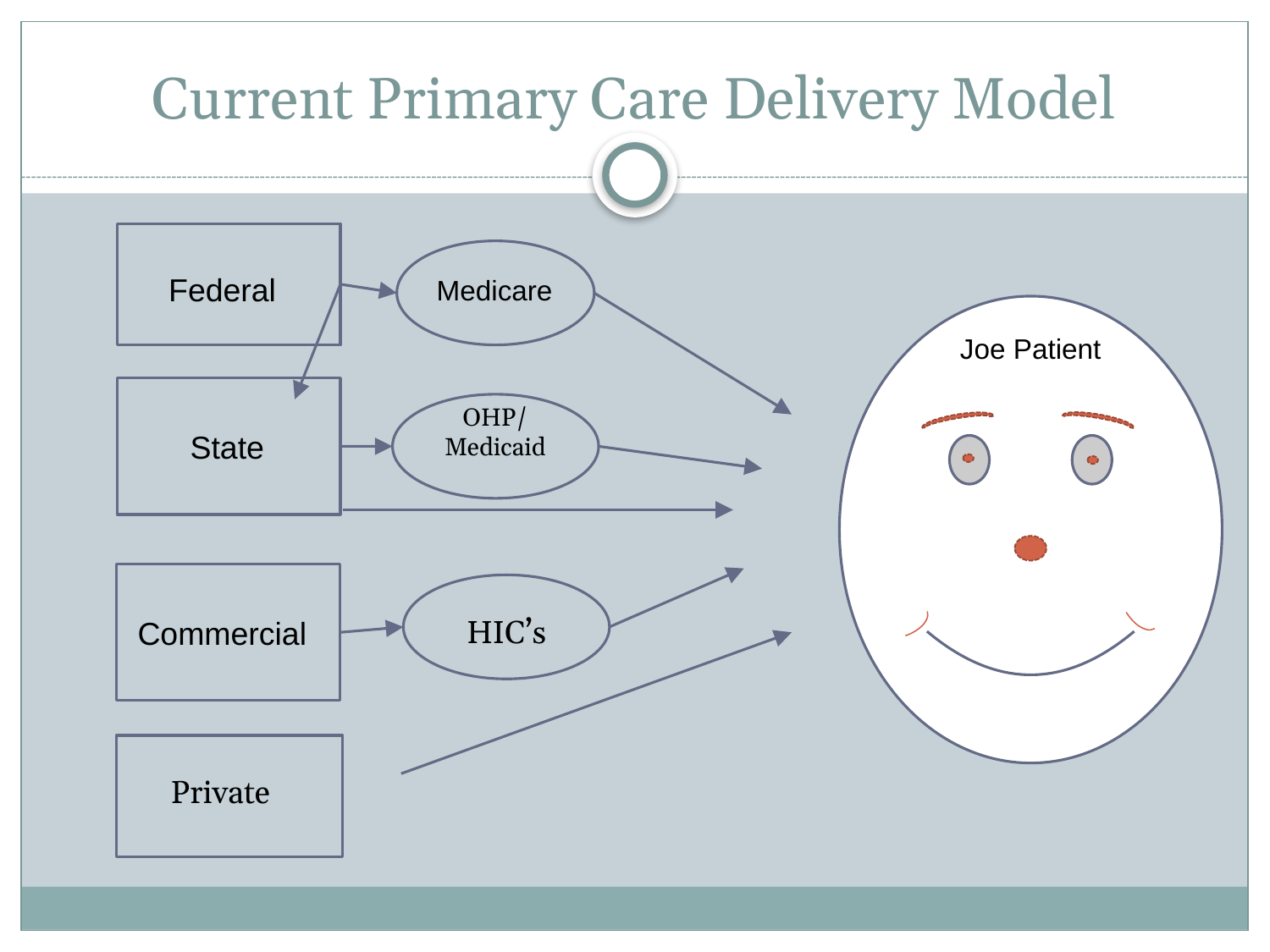

# Current Primary Care Delivery Model

Federal
Medicare

Joe Patient

State
OHP/
Medicaid

HIC’s
Commercial

Private